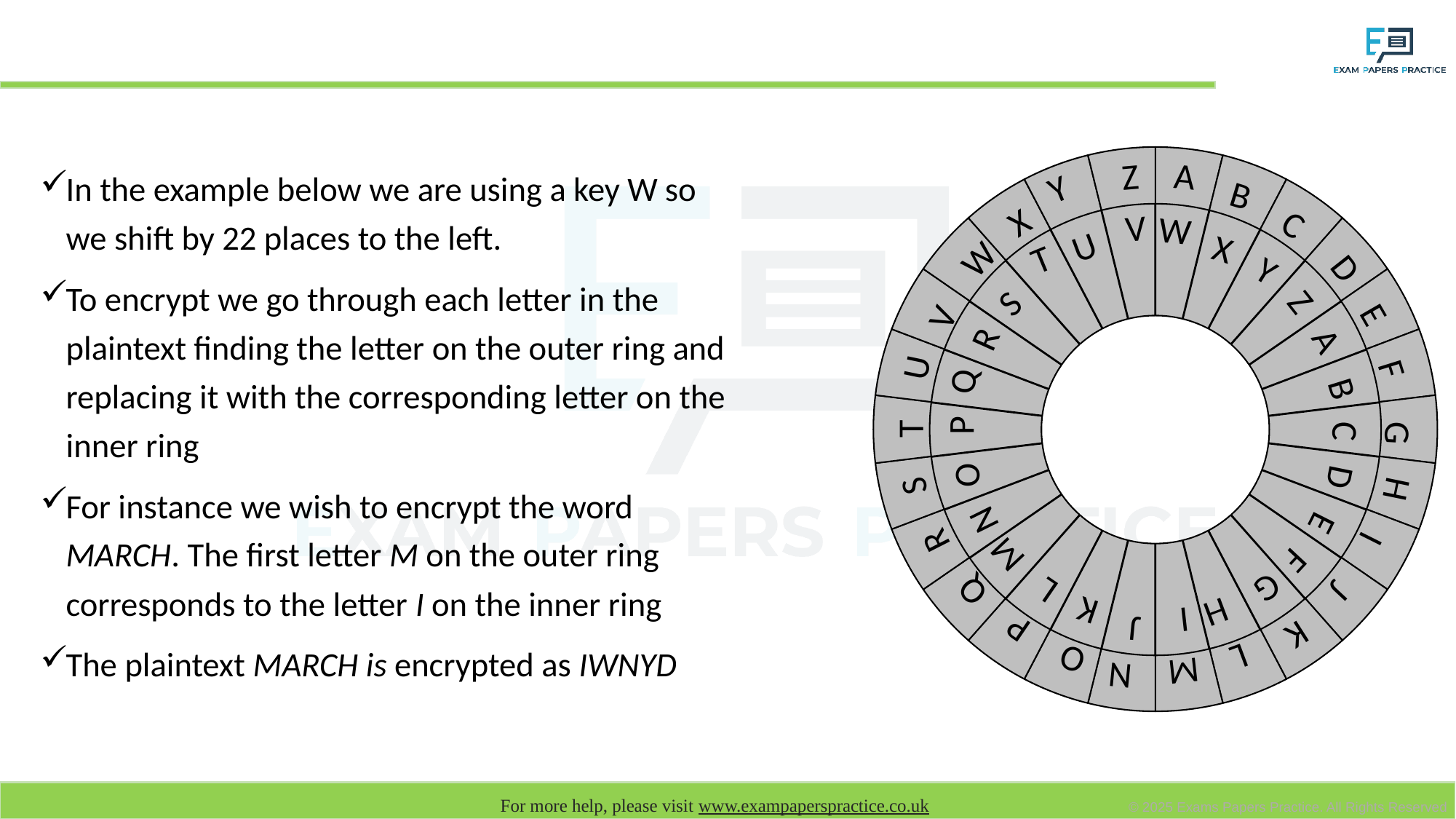

# Caesar cypher - Encryption

### Chart

| Category |  |
|---|---|
B
X
C
W
D
E
V
F
U
G
T
H
S
I
R
J
Q
P
K
O
L
M
In the example below we are using a key W so we shift by 22 places to the left.
To encrypt we go through each letter in the plaintext finding the letter on the outer ring and replacing it with the corresponding letter on the inner ring
For instance we wish to encrypt the word MARCH. The first letter M on the outer ring corresponds to the letter I on the inner ring
The plaintext MARCH is encrypted as IWNYD

### Chart

| Category |  |
|---|---|
X
U
Y
Z
S
A
R
B
Q
C
P
D
O
E
N
F
M
G
L
K
H
I